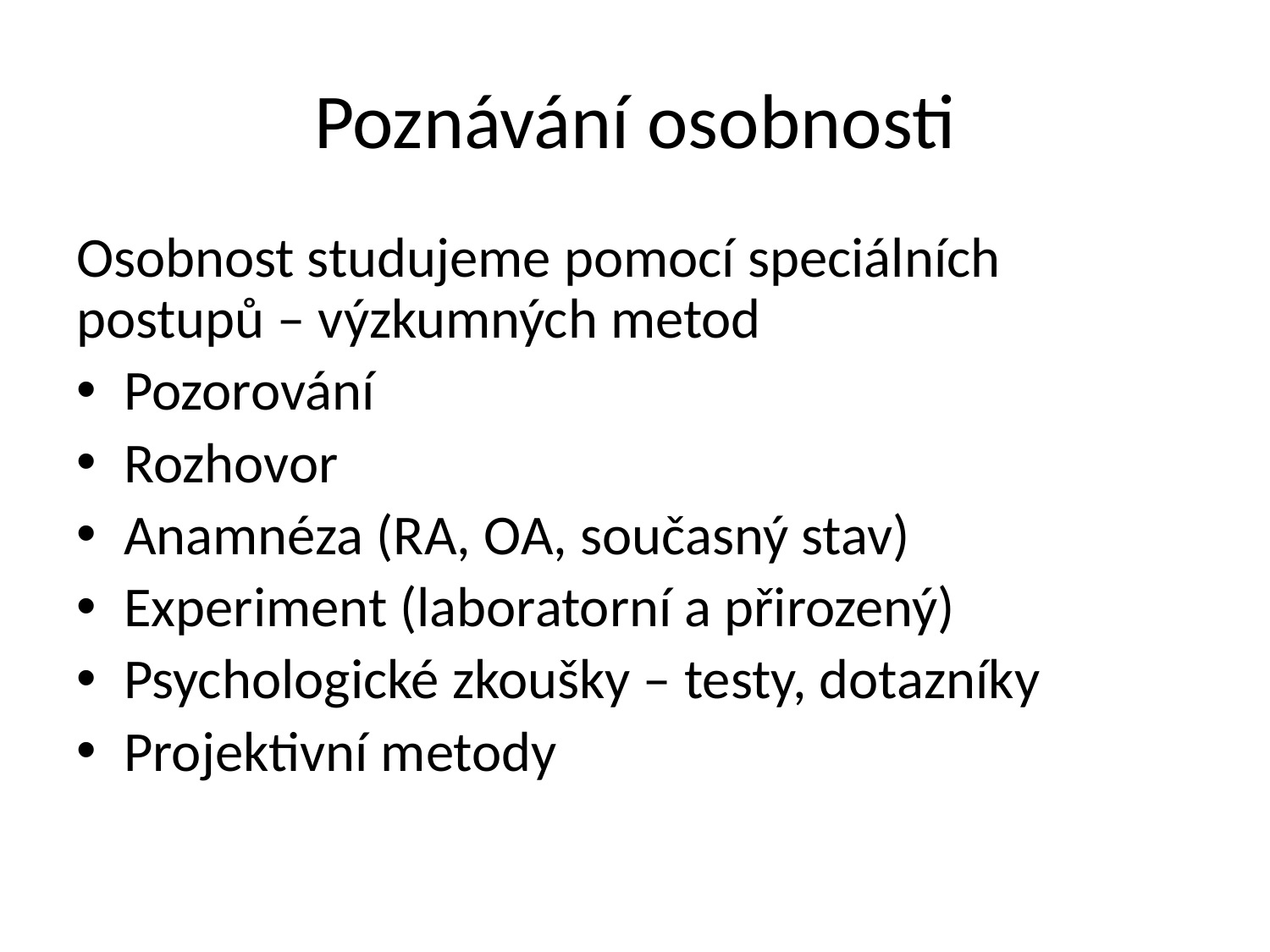

# Poznávání osobnosti
Osobnost studujeme pomocí speciálních postupů – výzkumných metod
Pozorování
Rozhovor
Anamnéza (RA, OA, současný stav)
Experiment (laboratorní a přirozený)
Psychologické zkoušky – testy, dotazníky
Projektivní metody